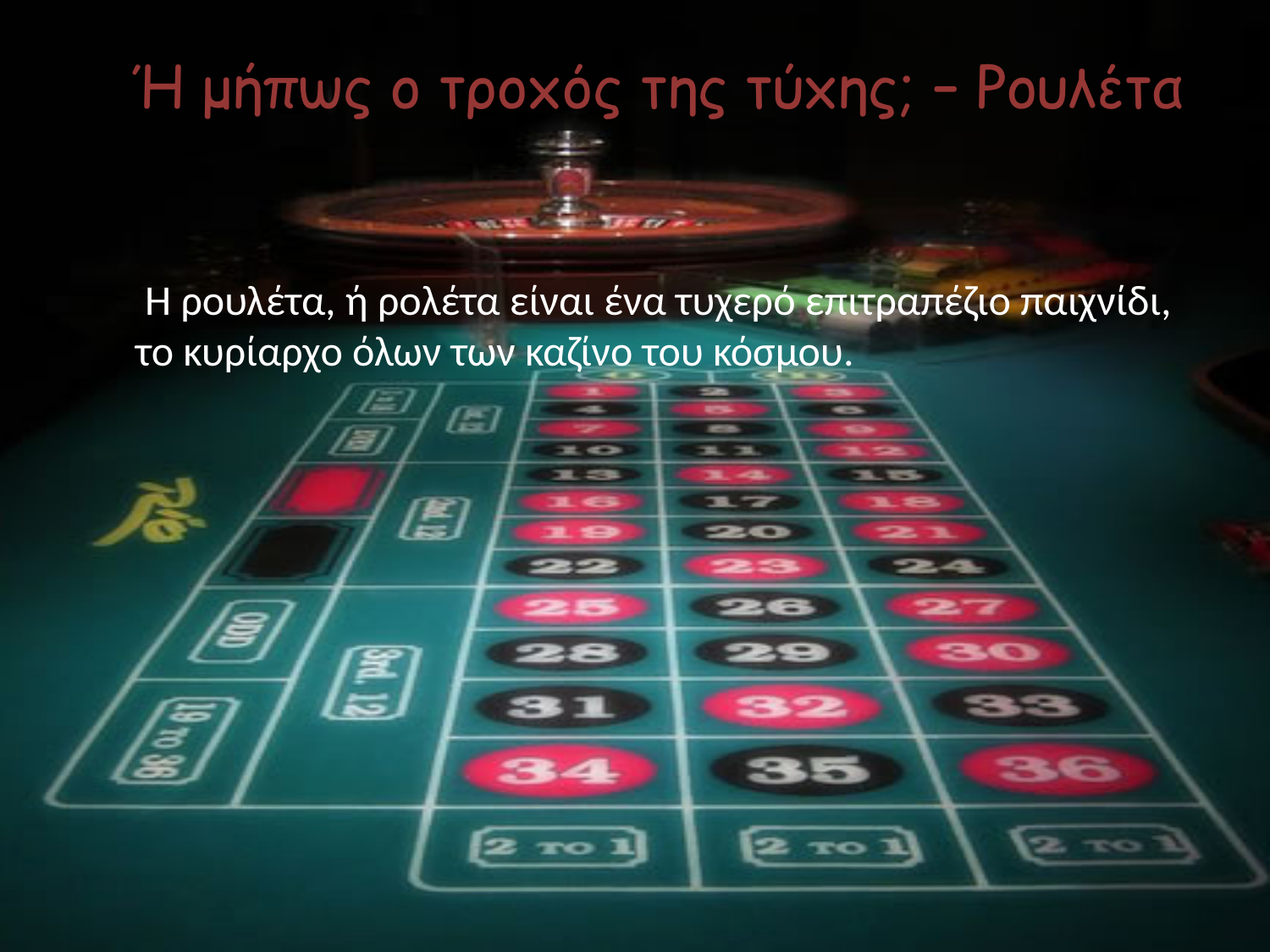

# Ή μήπως ο τροχός της τύχης; – Ρουλέτα
      Η ρουλέτα, ή ρολέτα είναι ένα τυχερό επιτραπέζιο παιχνίδι, το κυρίαρχο όλων των καζίνο του κόσμου.